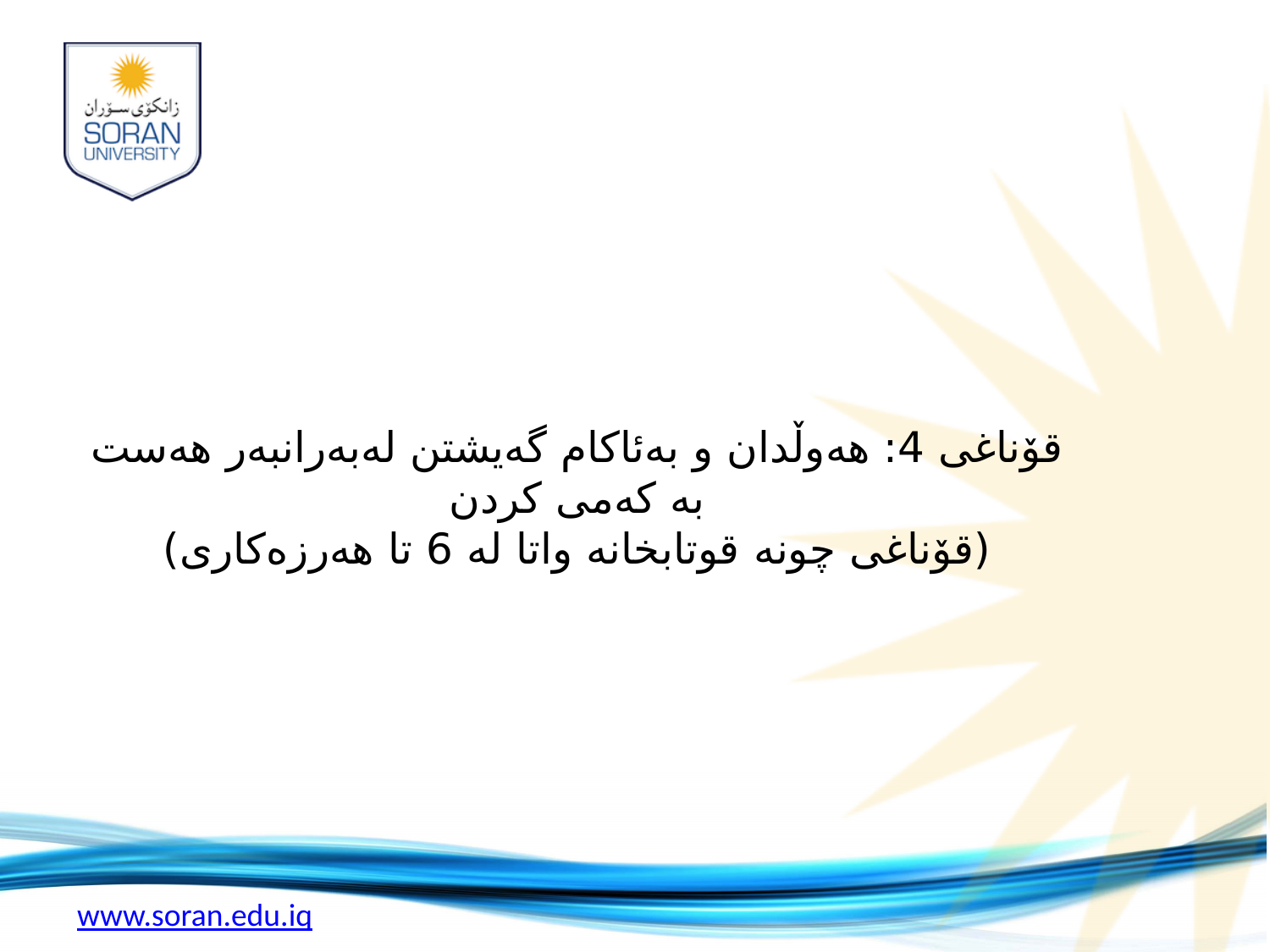

# قۆناغی 4: هه‌وڵدان و به‌ئاکام گه‌یشتن له‌به‌رانبه‌ر هه‌ست به‌ که‌می کردن (قۆناغی چونه‌ قوتابخانه‌ واتا له‌ 6 تا هه‌رزه‌کاری)